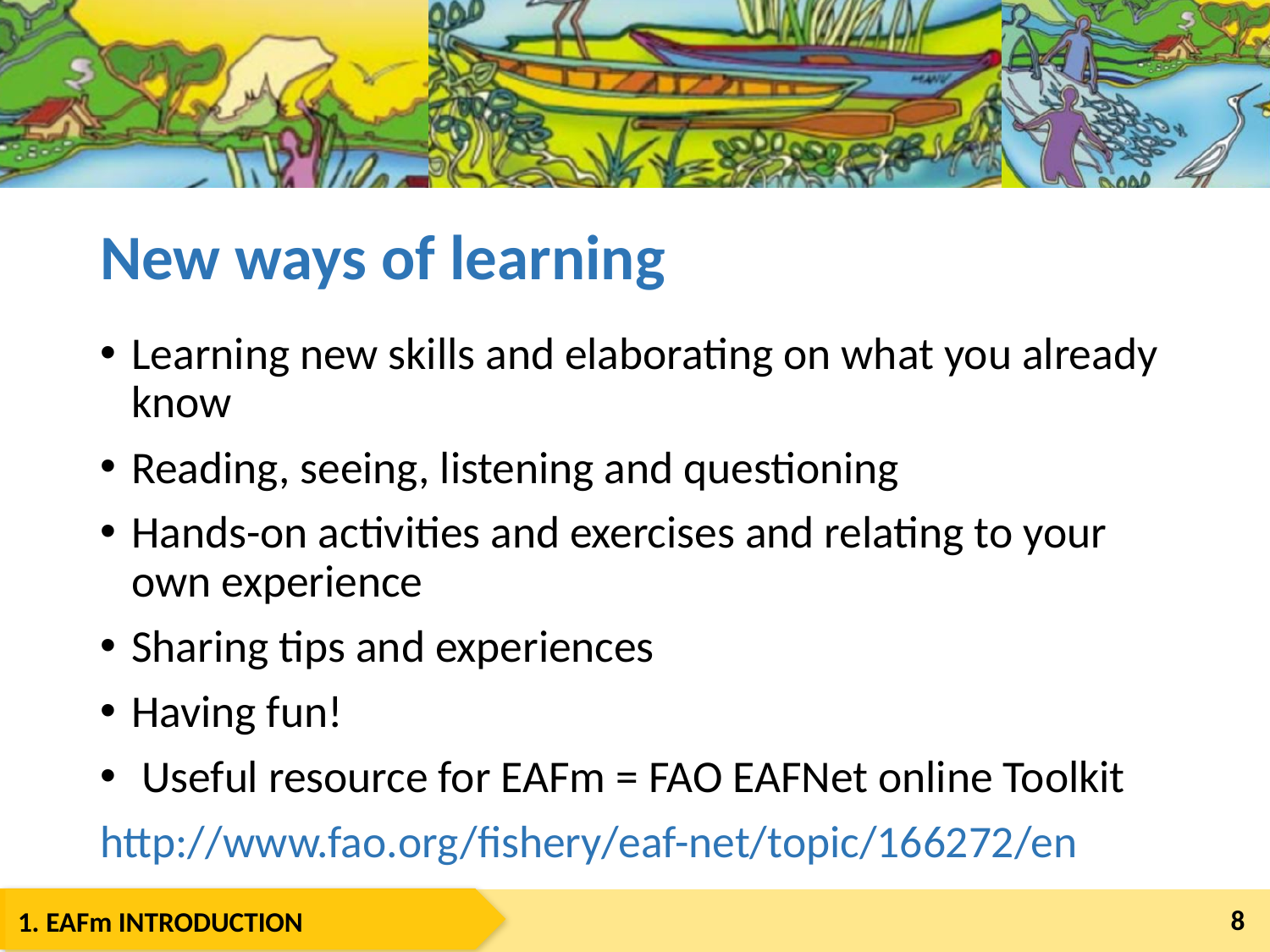

# New ways of learning

Learning new skills and elaborating on what you already know
Reading, seeing, listening and questioning
Hands-on activities and exercises and relating to your own experience
Sharing tips and experiences
Having fun!
 Useful resource for EAFm = FAO EAFNet online Toolkit
http://www.fao.org/fishery/eaf-net/topic/166272/en

8